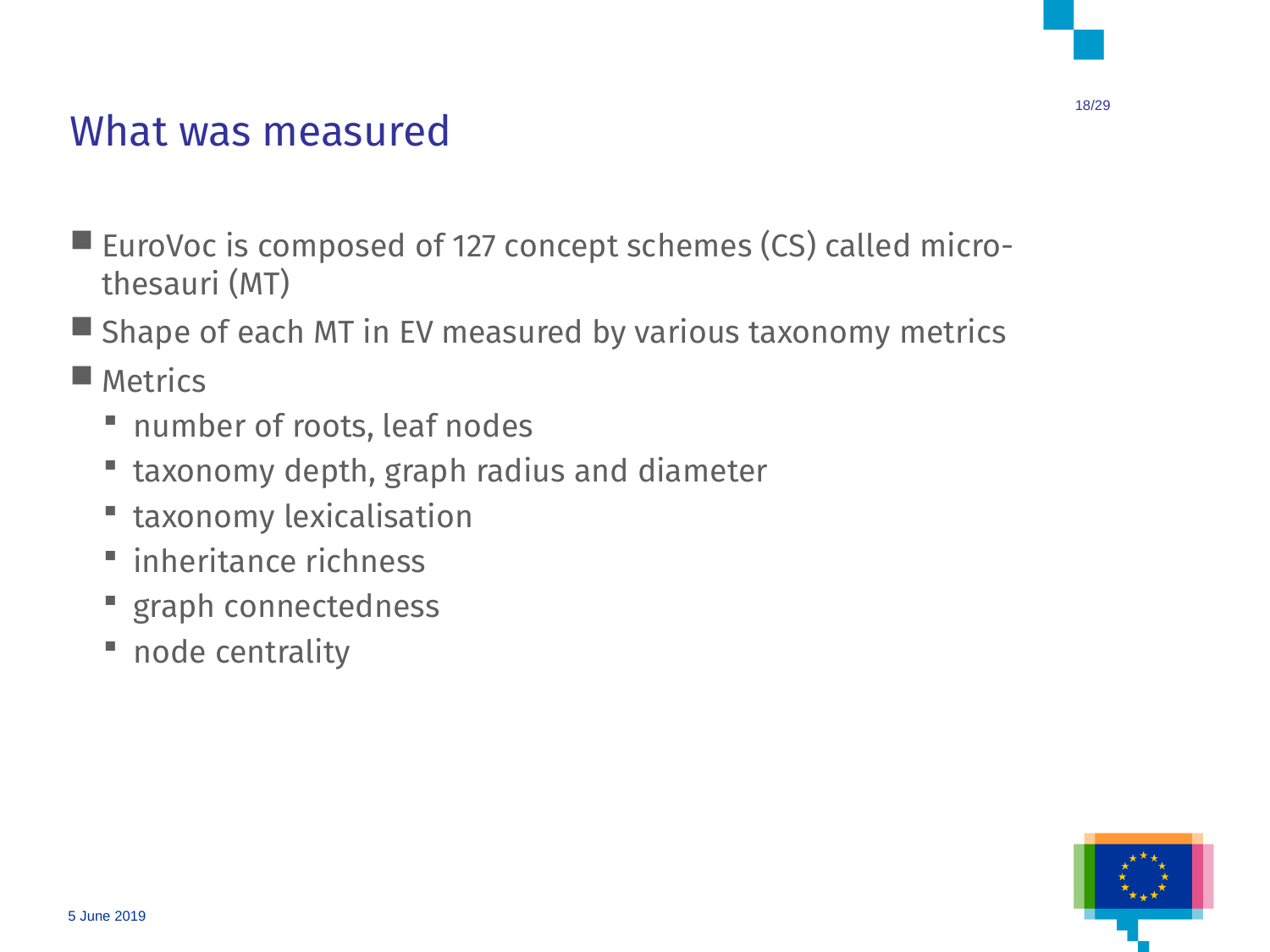

18/29
# What was measured
EuroVoc is composed of 127 concept schemes (CS) called micro-thesauri (MT)
Shape of each MT in EV measured by various taxonomy metrics
Metrics
number of roots, leaf nodes
taxonomy depth, graph radius and diameter
taxonomy lexicalisation
inheritance richness
graph connectedness
node centrality

5 June 2019